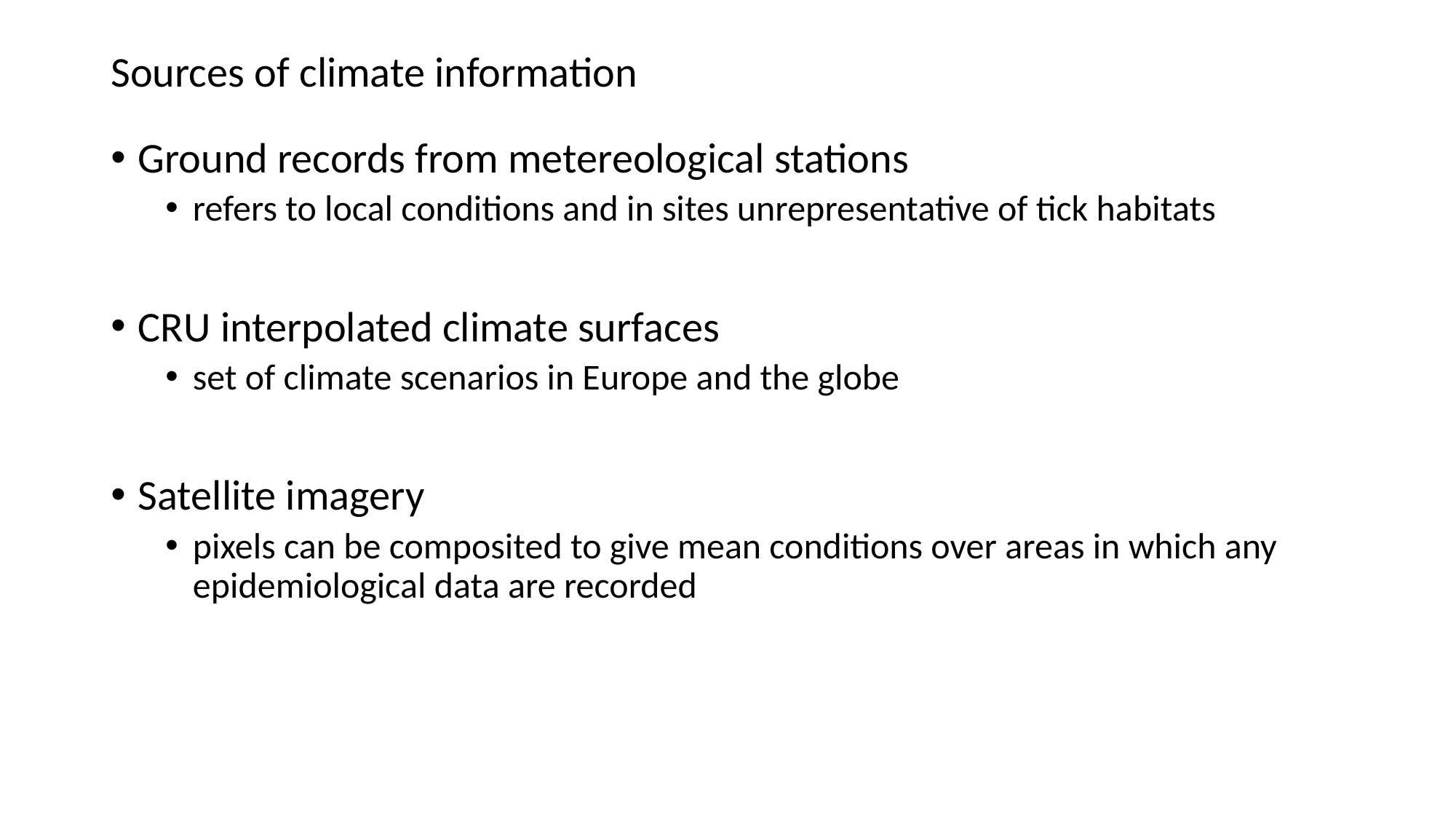

# Sources of climate information
Ground records from metereological stations
refers to local conditions and in sites unrepresentative of tick habitats

CRU interpolated climate surfaces
set of climate scenarios in Europe and the globe

Satellite imagery
pixels can be composited to give mean conditions over areas in which any epidemiological data are recorded